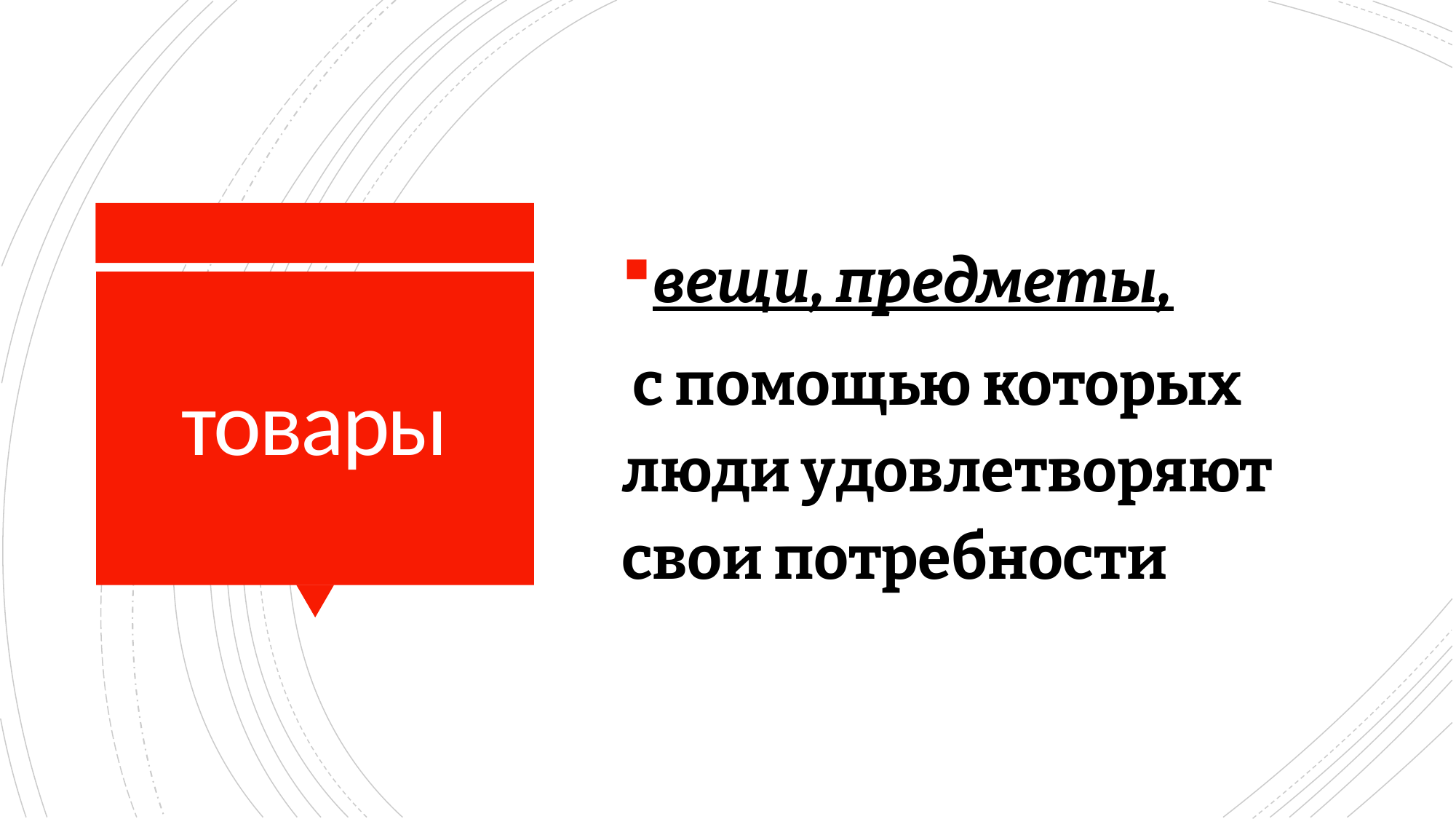

вещи, предметы,
 с помощью которых   люди удовлетворяют свои потребности
# товары